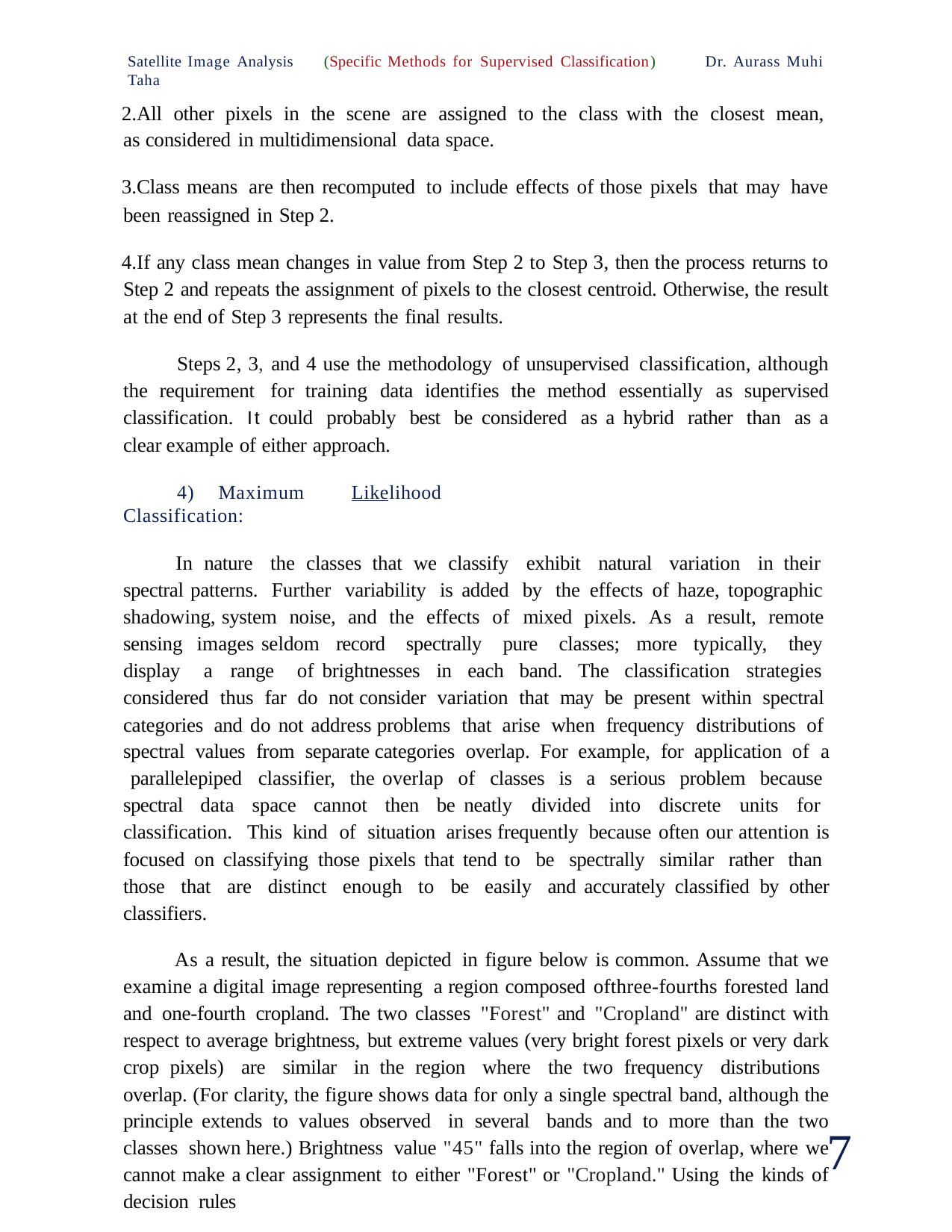

Satellite Image Analysis     (Specific Methods for Supervised Classification)       Dr. Aurass Muhi Taha

All  other  pixels  in  the  scene  are  assigned  to the  class with  the  closest  mean,  as considered in multidimensional  data space.

Class means  are then recomputed  to include effects of those pixels  that may  have been reassigned in Step 2.

If any class mean changes in value from Step 2 to Step 3, then the process returns to Step 2 and repeats the assignment of pixels to the closest centroid. Otherwise, the result at the end of Step 3 represents the final results.

Steps 2, 3, and 4 use the methodology  of unsupervised  classification, although the  requirement   for  training  data  identifies  the  method  essentially  as  supervised classification.  It could  probably  best  be considered  as a hybrid  rather  than  as a clear example of either approach.

4) Maximum  Likelihood  Classification:

In nature  the classes that we classify  exhibit  natural  variation  in their  spectral patterns.  Further  variability  is added  by  the effects of haze, topographic  shadowing, system  noise,  and  the  effects  of  mixed  pixels.  As  a  result,  remote  sensing  images seldom  record   spectrally   pure   classes;  more  typically,   they  display   a  range   of brightnesses  in  each  band.  The  classification  strategies  considered  thus  far  do  not consider  variation  that  may  be  present  within  spectral  categories  and do not address problems  that  arise  when  frequency  distributions  of  spectral  values  from  separate categories  overlap.  For  example,  for  application  of  a  parallelepiped  classifier,  the overlap  of  classes  is  a  serious  problem  because  spectral  data  space  cannot  then  be neatly  divided  into  discrete  units  for  classification.   This  kind  of  situation  arises frequently  because often our attention is focused on classifying those pixels that tend to  be  spectrally  similar  rather  than  those  that  are  distinct  enough  to  be  easily  and accurately classified by other classifiers.

As a result, the situation depicted  in figure below is common. Assume that we examine a digital image representing  a region composed ofthree-fourths forested land and  one-fourth  cropland.  The two classes  "Forest" and  "Cropland" are distinct with respect to average brightness, but extreme values (very bright forest pixels or very dark crop pixels)  are  similar  in the region  where  the two frequency  distributions  overlap. (For clarity, the figure shows data for only a single spectral band, although the principle extends to values observed  in several  bands and to more than the two classes  shown here.) Brightness  value "45" falls into the region of overlap, where we cannot make a clear assignment  to either "Forest" or "Cropland." Using  the kinds of decision  rules
7